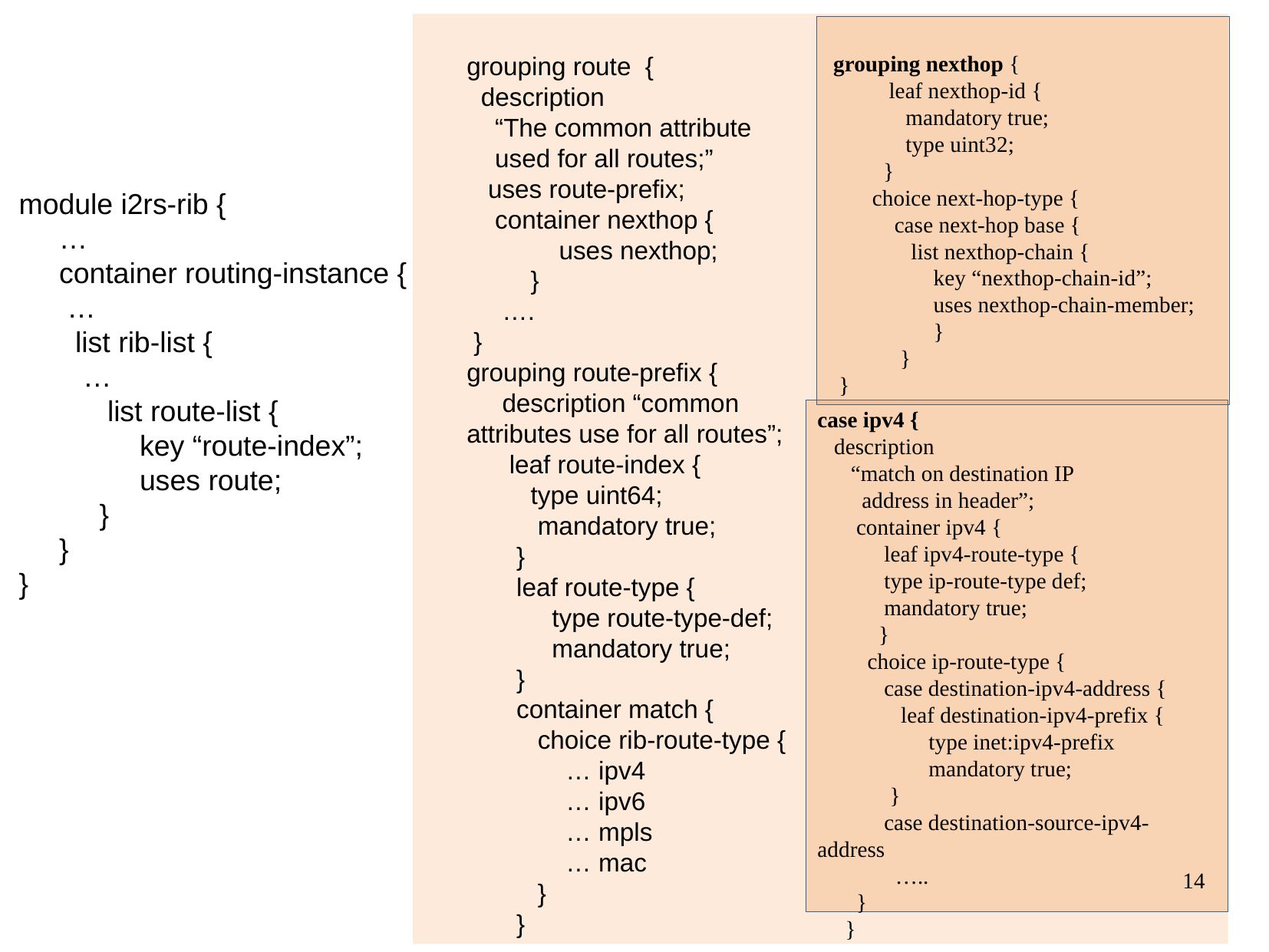

grouping route  {
        description
          “The common attribute
          used for all routes;”
         uses route-prefix;
          container nexthop {
                   uses nexthop;
               }
           ….
       }
      grouping route-prefix {
           description “common
      attributes use for all routes”;
            leaf route-index {
               type uint64;
                mandatory true;
             }
             leaf route-type {
                  type route-type-def;
                  mandatory true;
             }
             container match {
                choice rib-route-type {
                    … ipv4
                    … ipv6
                    … mpls
                    … mac
                }
             }

 grouping nexthop {
           leaf nexthop-id {
              mandatory true;
              type uint32;
          }
        choice next-hop-type {
            case next-hop base {
               list nexthop-chain {
                   key “nexthop-chain-id”;
                   uses nexthop-chain-member;
                   }
             }
  }

module i2rs-rib {
     …
     container routing-instance {
      …
       list rib-list {
        …
           list route-list {
               key “route-index”;
               uses route;
          }
     }
}

case ipv4 {
   description
      “match on destination IP
        address in header”;
       container ipv4 {
            leaf ipv4-route-type {
            type ip-route-type def;
            mandatory true;
           }
         choice ip-route-type {
            case destination-ipv4-address {
               leaf destination-ipv4-prefix {
                    type inet:ipv4-prefix
                    mandatory true;
             }
            case destination-source-ipv4-address
              …..
       }
     }

14